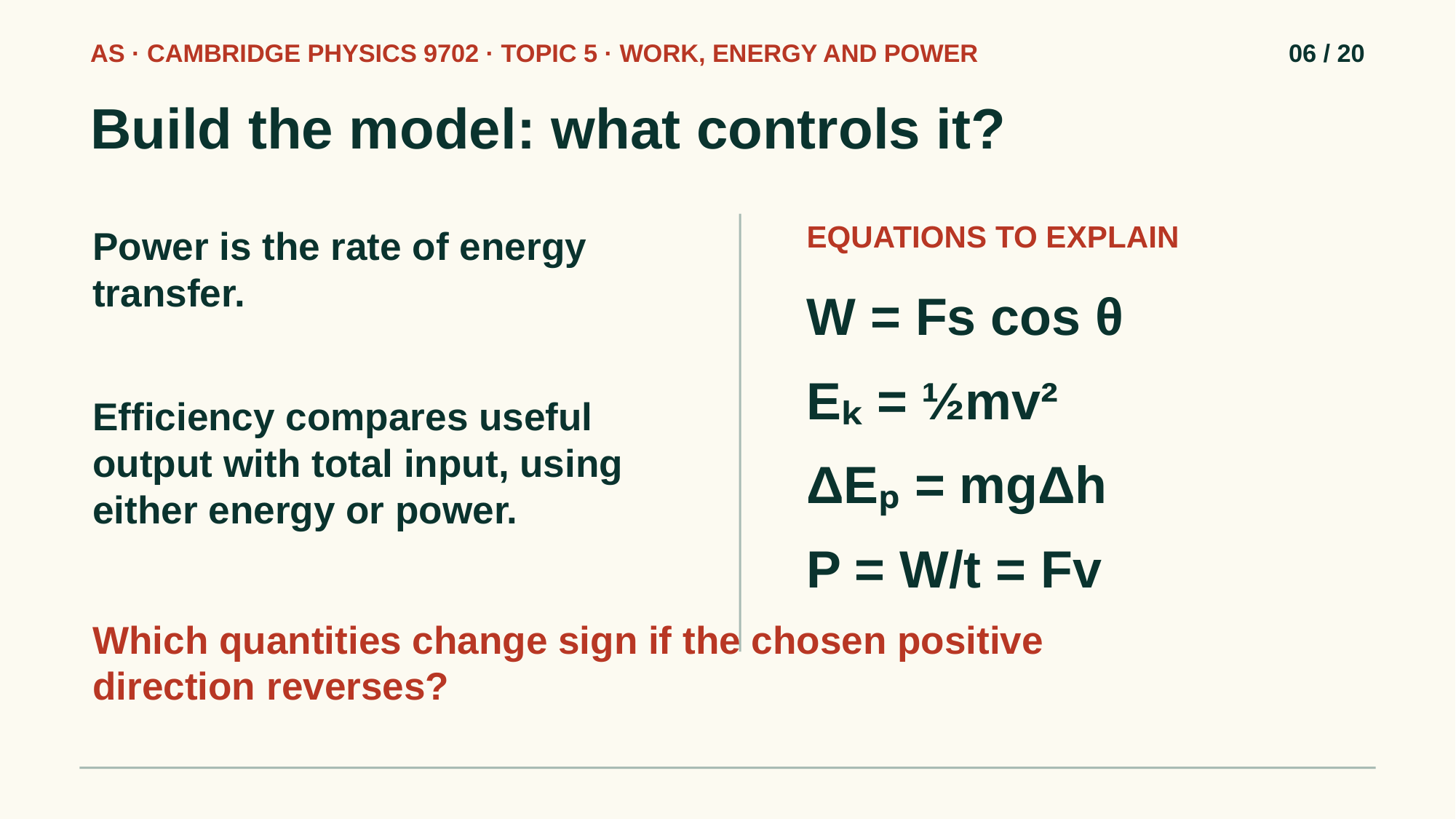

AS · CAMBRIDGE PHYSICS 9702 · TOPIC 5 · WORK, ENERGY AND POWER
06 / 20
Build the model: what controls it?
EQUATIONS TO EXPLAIN

Power is the rate of energy transfer.
W = Fs cos θ
Eₖ = ½mv²
Efficiency compares useful output with total input, using either energy or power.
ΔEₚ = mgΔh
P = W/t = Fv
Which quantities change sign if the chosen positive direction reverses?